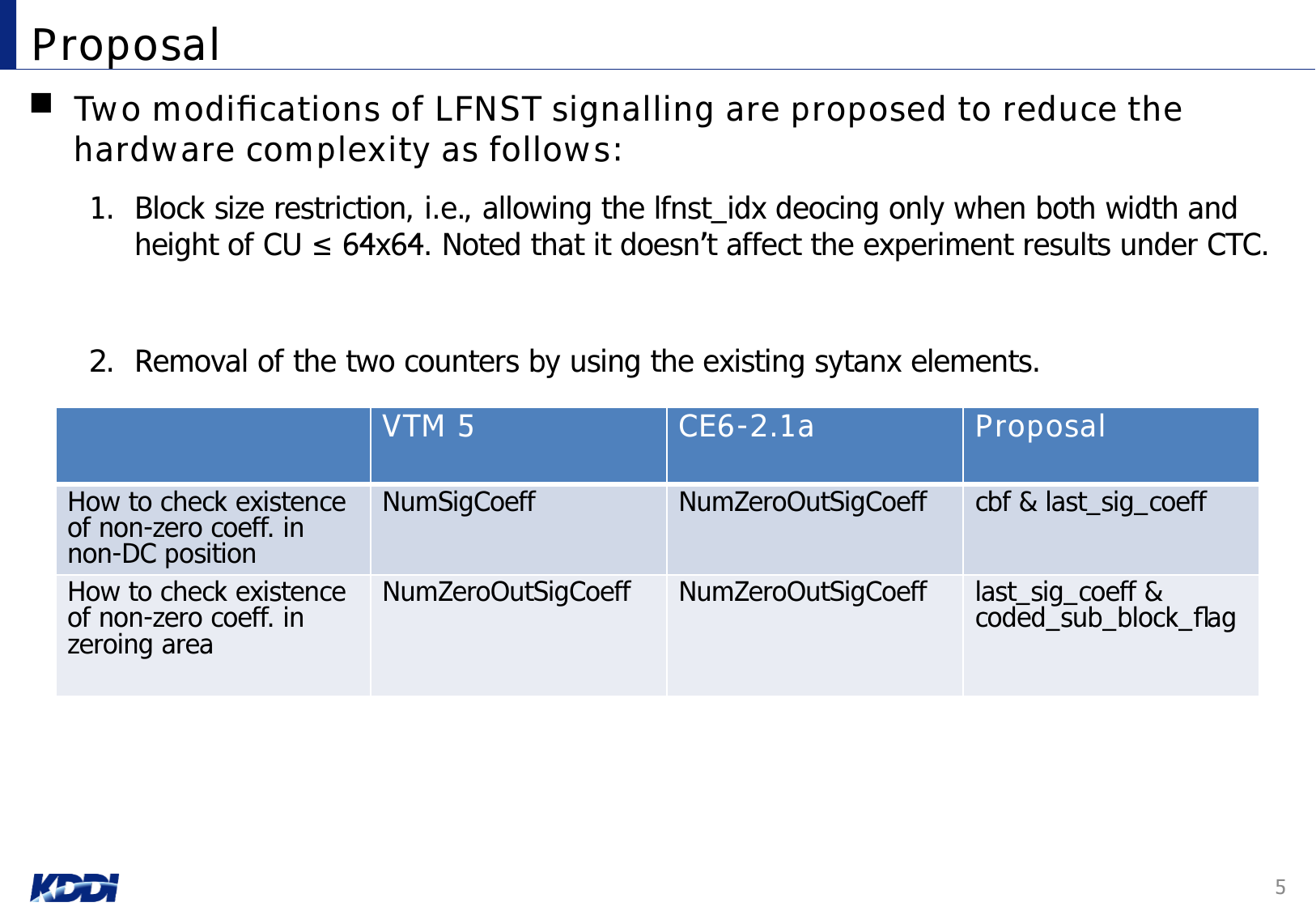

# Proposal
Two modifications of LFNST signalling are proposed to reduce the hardware complexity as follows:
Block size restriction, i.e., allowing the lfnst_idx deocing only when both width and height of CU ≤ 64x64. Noted that it doesn’t affect the experiment results under CTC.

Removal of the two counters by using the existing sytanx elements.

|  | VTM 5 | CE6-2.1a | Proposal |
| --- | --- | --- | --- |
| How to check existence of non-zero coeff. in non-DC position | NumSigCoeff | NumZeroOutSigCoeff | cbf & last\_sig\_coeff |
| How to check existence of non-zero coeff. in zeroing area | NumZeroOutSigCoeff | NumZeroOutSigCoeff | last\_sig\_coeff & coded\_sub\_block\_flag |
5